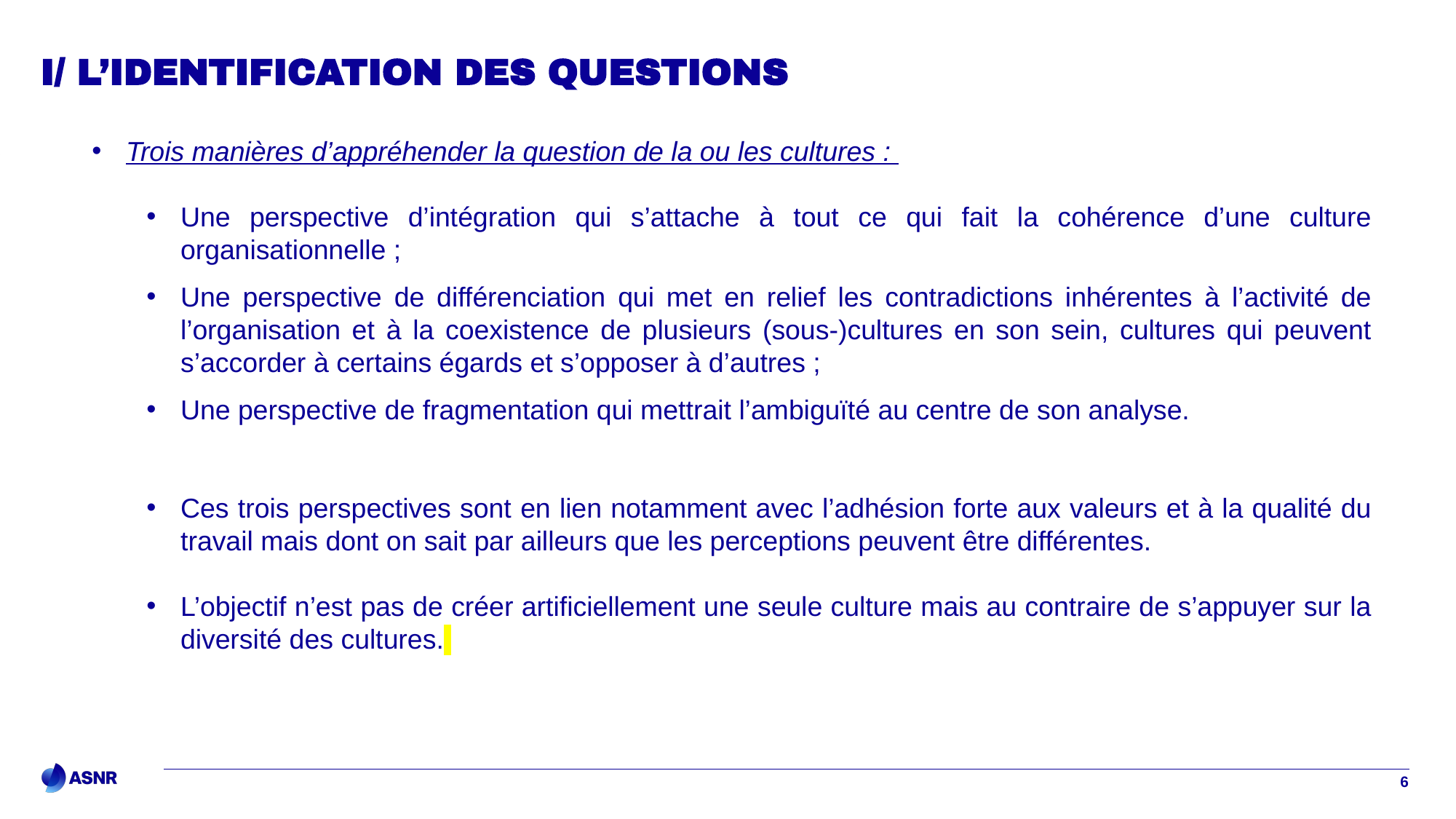

# I/ L’identification des questions

Trois manières d’appréhender la question de la ou les cultures :

Une perspective d’intégration qui s’attache à tout ce qui fait la cohérence d’une culture organisationnelle ;

Une perspective de différenciation qui met en relief les contradictions inhérentes à l’activité de l’organisation et à la coexistence de plusieurs (sous-)cultures en son sein, cultures qui peuvent s’accorder à certains égards et s’opposer à d’autres ;

Une perspective de fragmentation qui mettrait l’ambiguïté au centre de son analyse.

Ces trois perspectives sont en lien notamment avec l’adhésion forte aux valeurs et à la qualité du travail mais dont on sait par ailleurs que les perceptions peuvent être différentes.

L’objectif n’est pas de créer artificiellement une seule culture mais au contraire de s’appuyer sur la diversité des cultures.

6